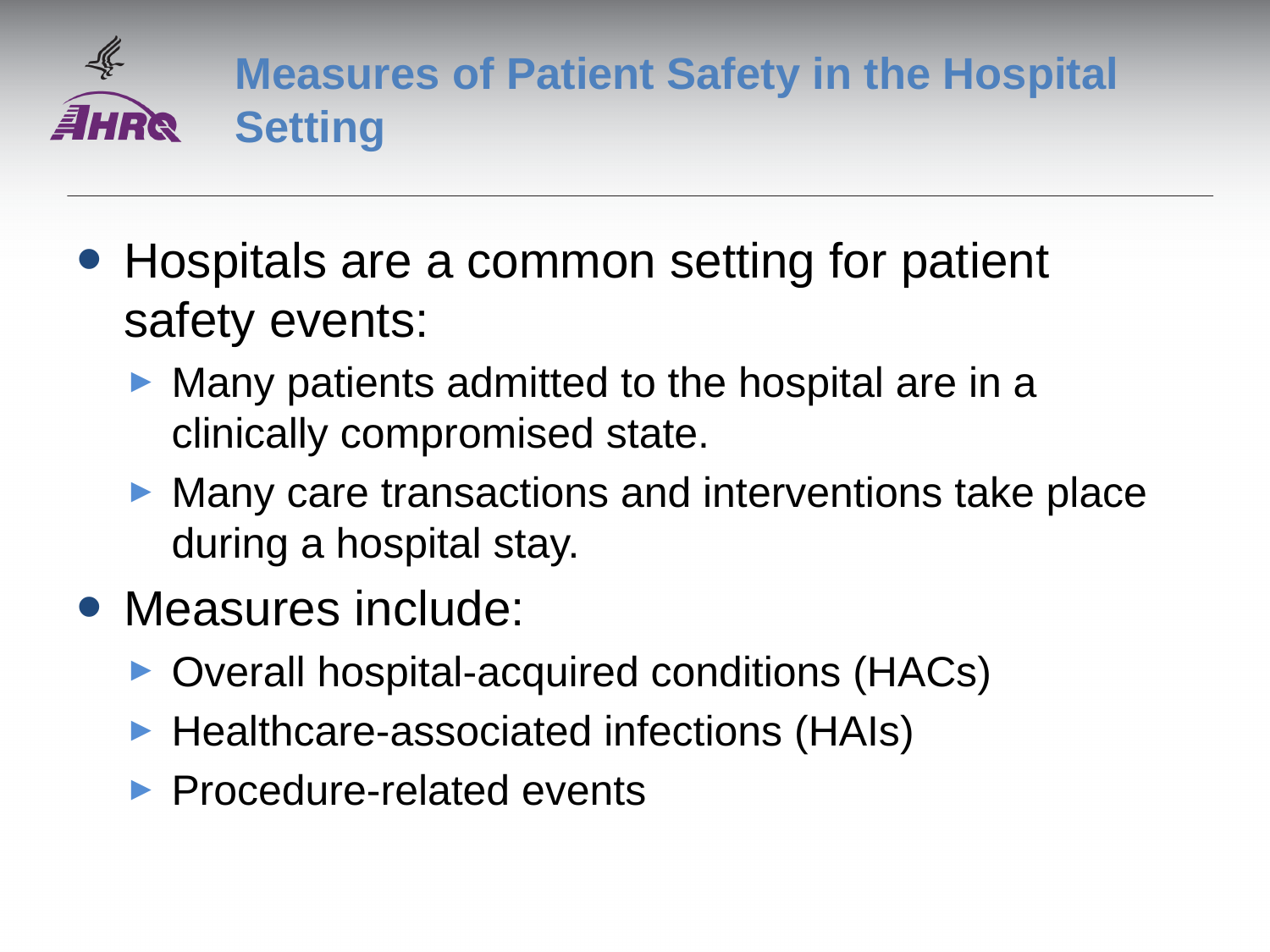

# Measures of Patient Safety in the Hospital Setting
Hospitals are a common setting for patient safety events:
Many patients admitted to the hospital are in a clinically compromised state.
Many care transactions and interventions take place during a hospital stay.
Measures include:
Overall hospital-acquired conditions (HACs)
Healthcare-associated infections (HAIs)
Procedure-related events